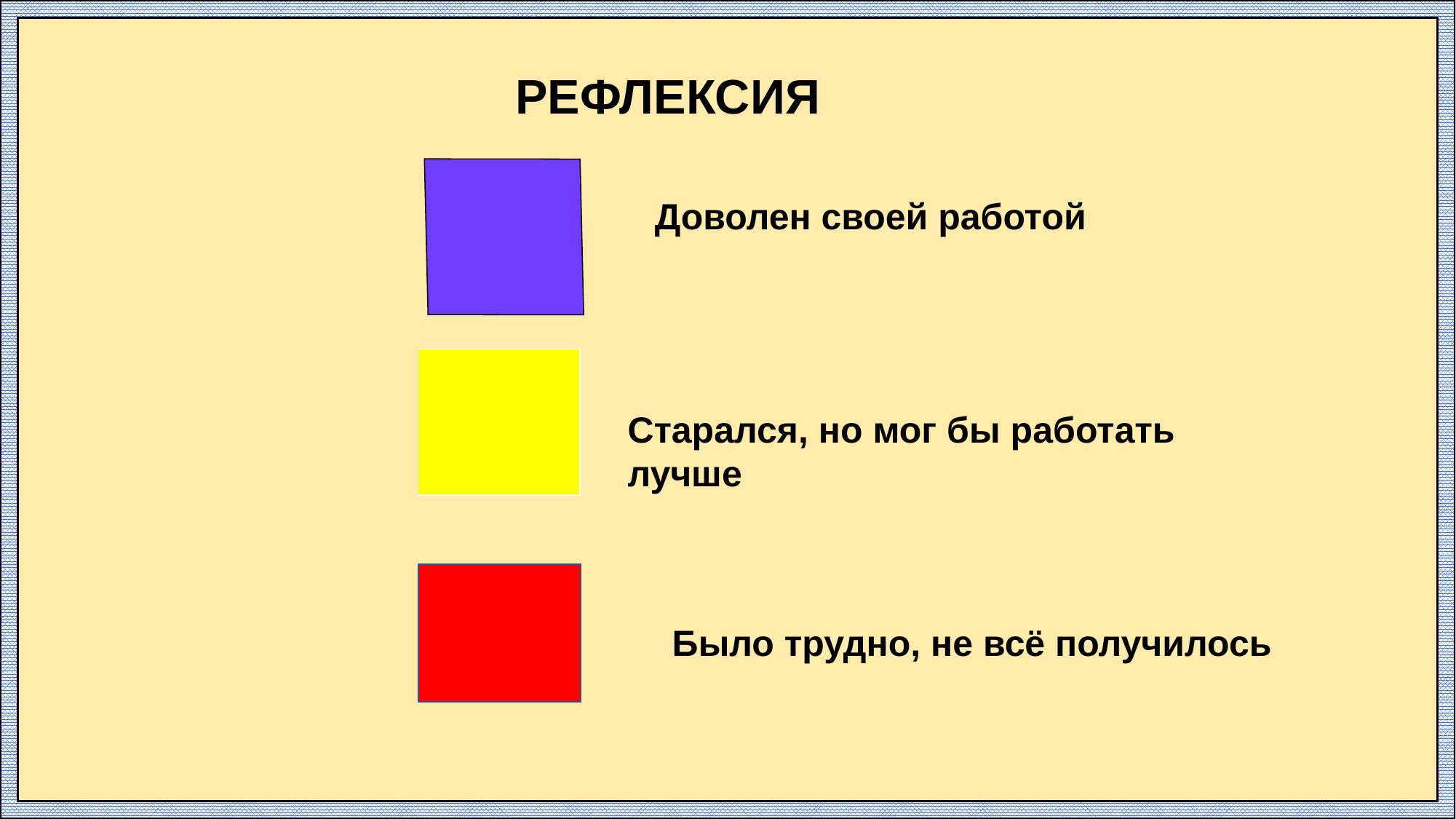

РЕФЛЕКСИЯ

 Доволен своей работой

Старался, но мог бы работать лучше

 Было трудно, не всё получилось